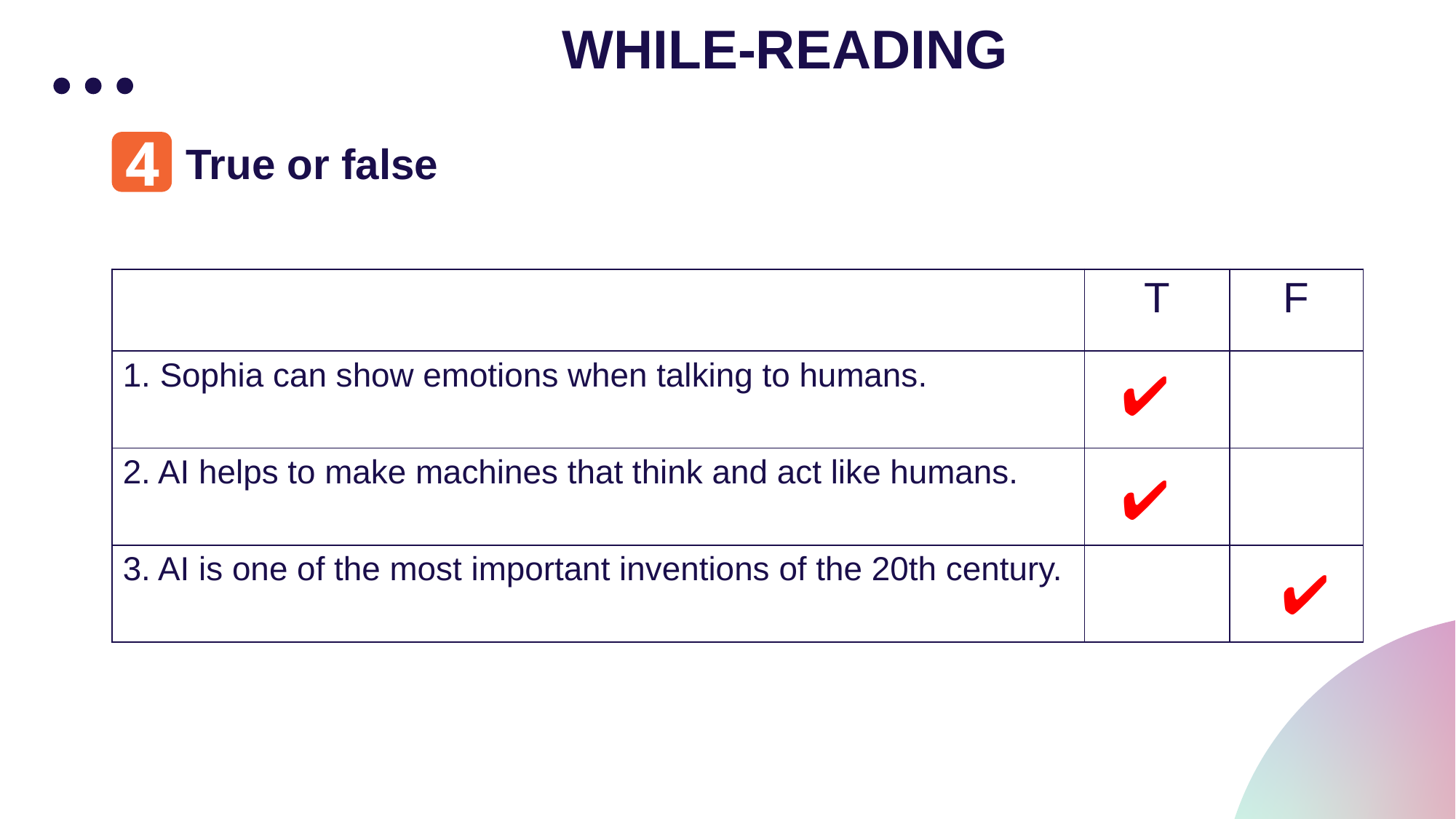

WHILE-READING
PRACTICE
4
True or false

|  | T | F |
| --- | --- | --- |
| 1. Sophia can show emotions when talking to humans. |  |  |
| 2. AI helps to make machines that think and act like humans. |  |  |
| 3. AI is one of the most important inventions of the 20th century. |  |  |
✔
✔
✔